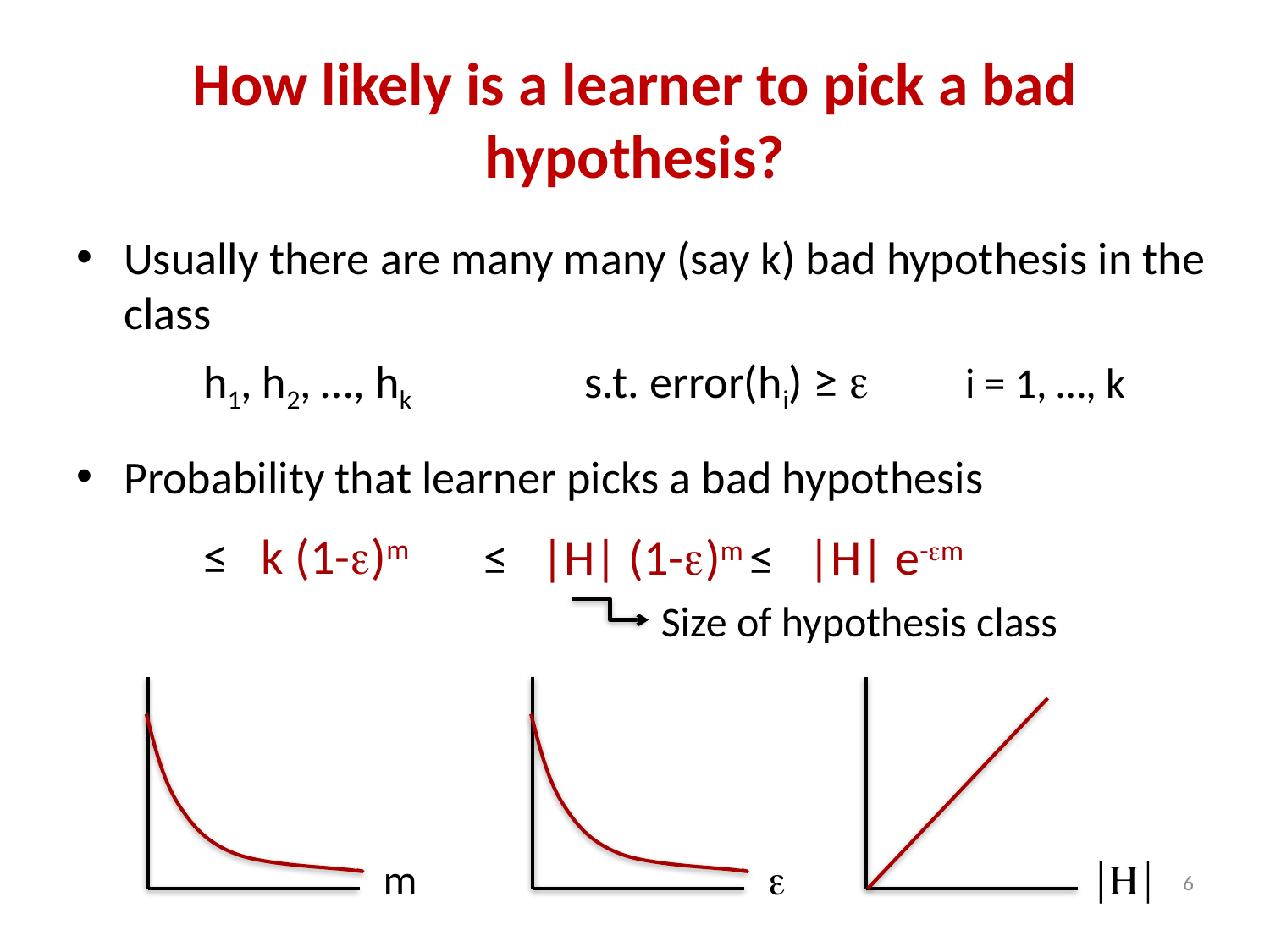

# How likely is a learner to pick a bad hypothesis?
Usually there are many many (say k) bad hypothesis in the class
	h1, h2, …, hk   		s.t. error(hi) ≥ ε  	i = 1, …, k

Probability that learner picks a bad hypothesis
	≤   k (1-ε)m

≤   |H| (1-ε)m ≤   |H| e-εm
Size of hypothesis class

m

ε
|Η|
6